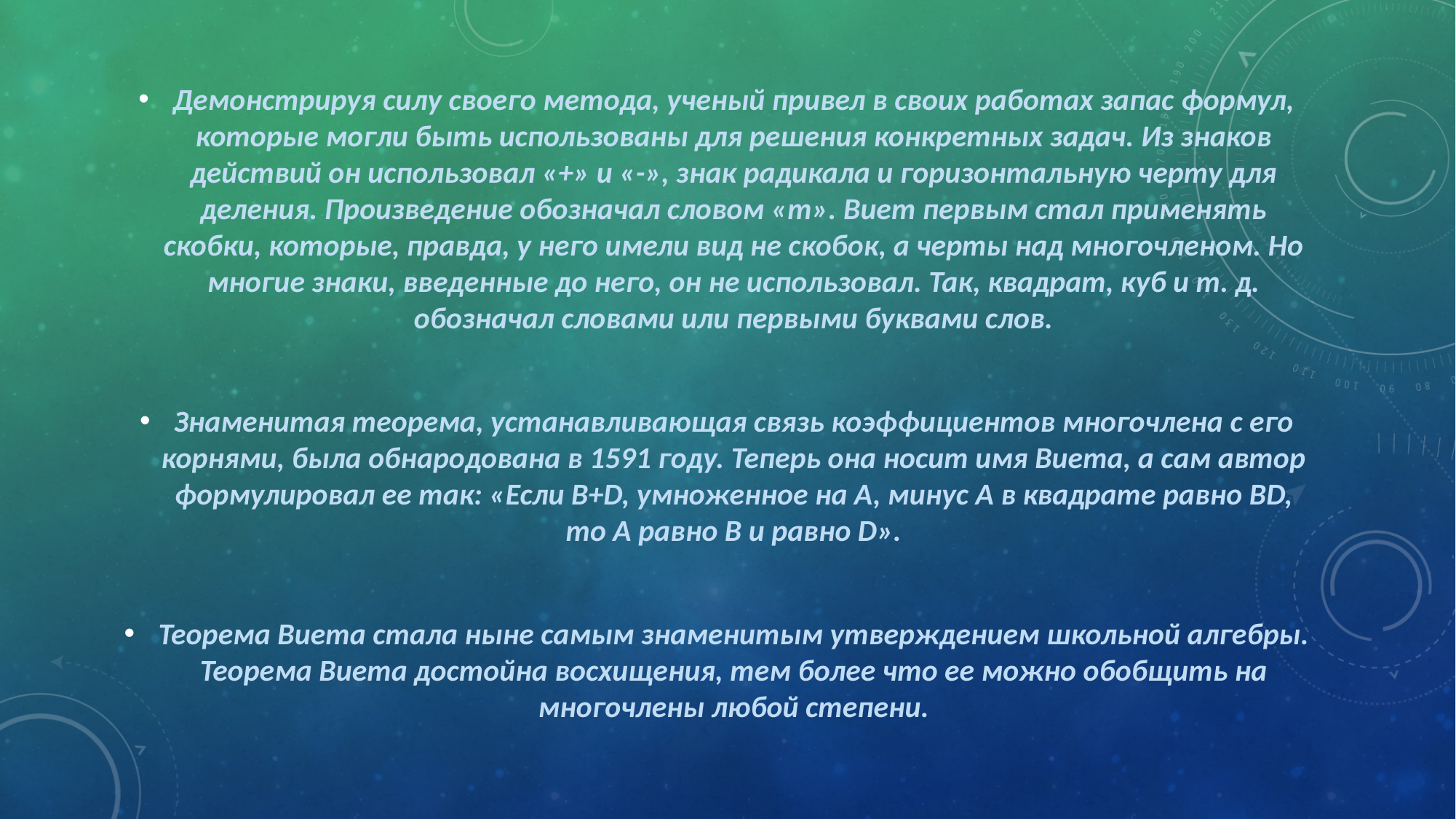

Демонстрируя силу своего метода, ученый привел в своих работах запас формул, которые могли быть использованы для решения конкретных задач. Из знаков действий он использовал «+» и «-», знак радикала и горизонтальную черту для деления. Произведение обозначал словом «т». Виет первым стал применять скобки, которые, правда, у него имели вид не скобок, а черты над многочленом. Но многие знаки, введенные до него, он не использовал. Так, квадрат, куб и т. д. обозначал словами или первыми буквами слов.

Знаменитая теорема, устанавливающая связь коэффициентов многочлена с его корнями, была обнародована в 1591 году. Теперь она носит имя Виета, а сам автор формулировал ее так: «Если B+D, умноженное на А, минус А в квадрате равно BD, то А равно В и равно D».

Теорема Виета стала ныне самым знаменитым утверждением школьной алгебры. Теорема Виета достойна восхищения, тем более что ее можно обобщить на многочлены любой степени.